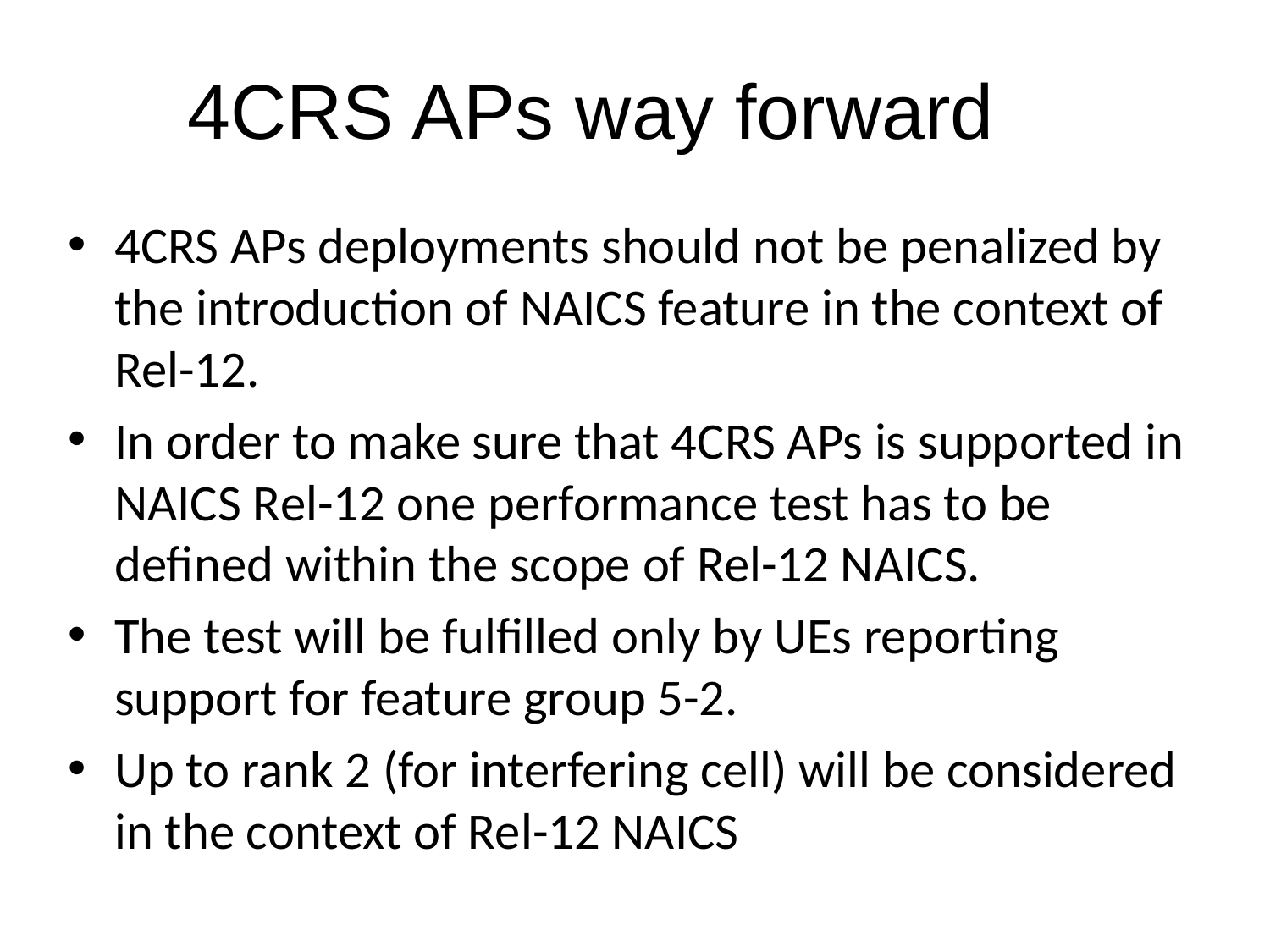

# 4CRS APs way forward
4CRS APs deployments should not be penalized by the introduction of NAICS feature in the context of Rel-12.
In order to make sure that 4CRS APs is supported in NAICS Rel-12 one performance test has to be defined within the scope of Rel-12 NAICS.
The test will be fulfilled only by UEs reporting support for feature group 5-2.
Up to rank 2 (for interfering cell) will be considered in the context of Rel-12 NAICS